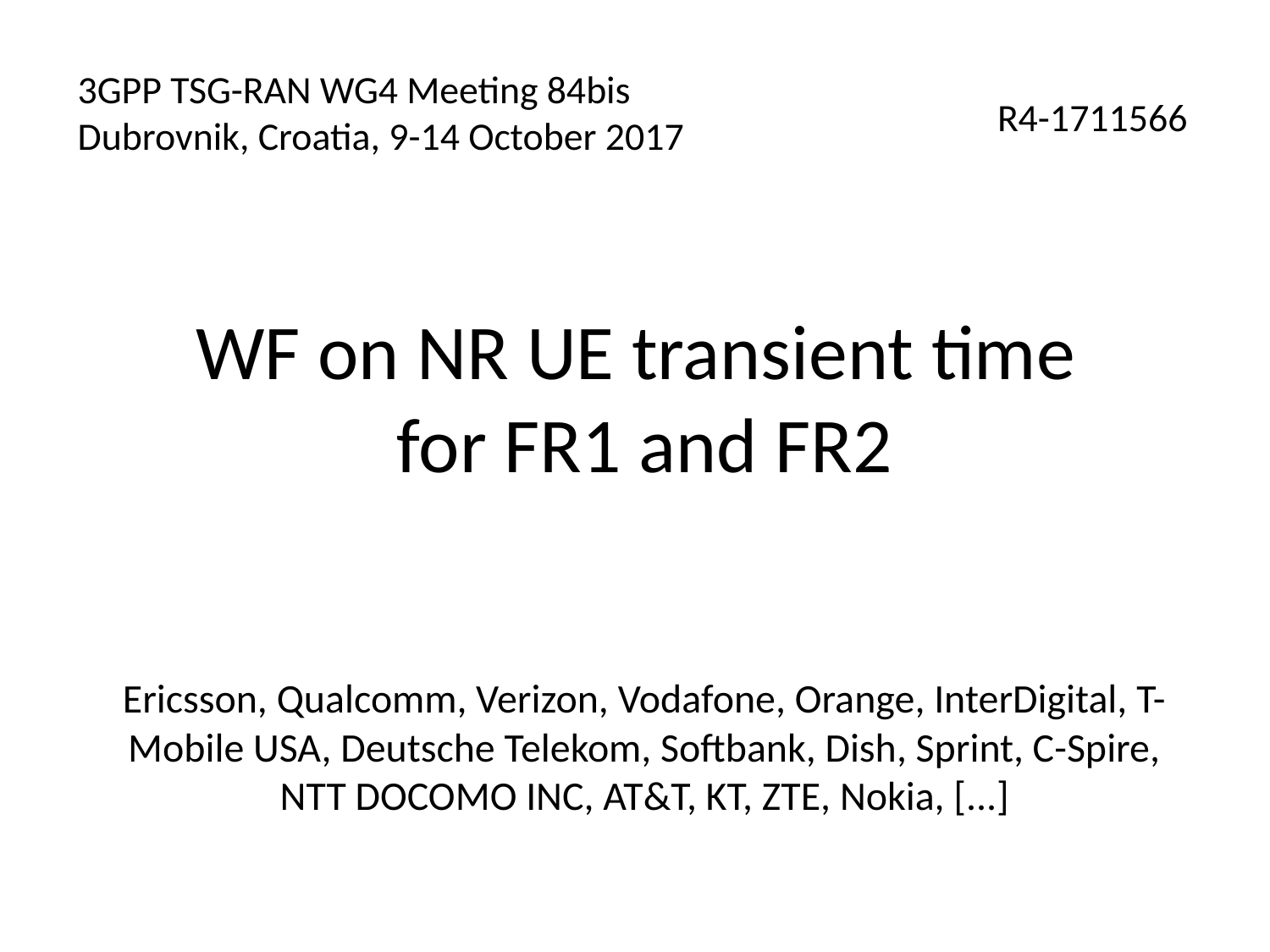

# 3GPP TSG-RAN WG4 Meeting 84bis Dubrovnik, Croatia, 9-14 October 2017
R4-1711566
WF on NR UE transient time
for FR1 and FR2
Ericsson, Qualcomm, Verizon, Vodafone, Orange, InterDigital, T-Mobile USA, Deutsche Telekom, Softbank, Dish, Sprint, C-Spire, NTT DOCOMO INC, AT&T, KT, ZTE, Nokia, [...]